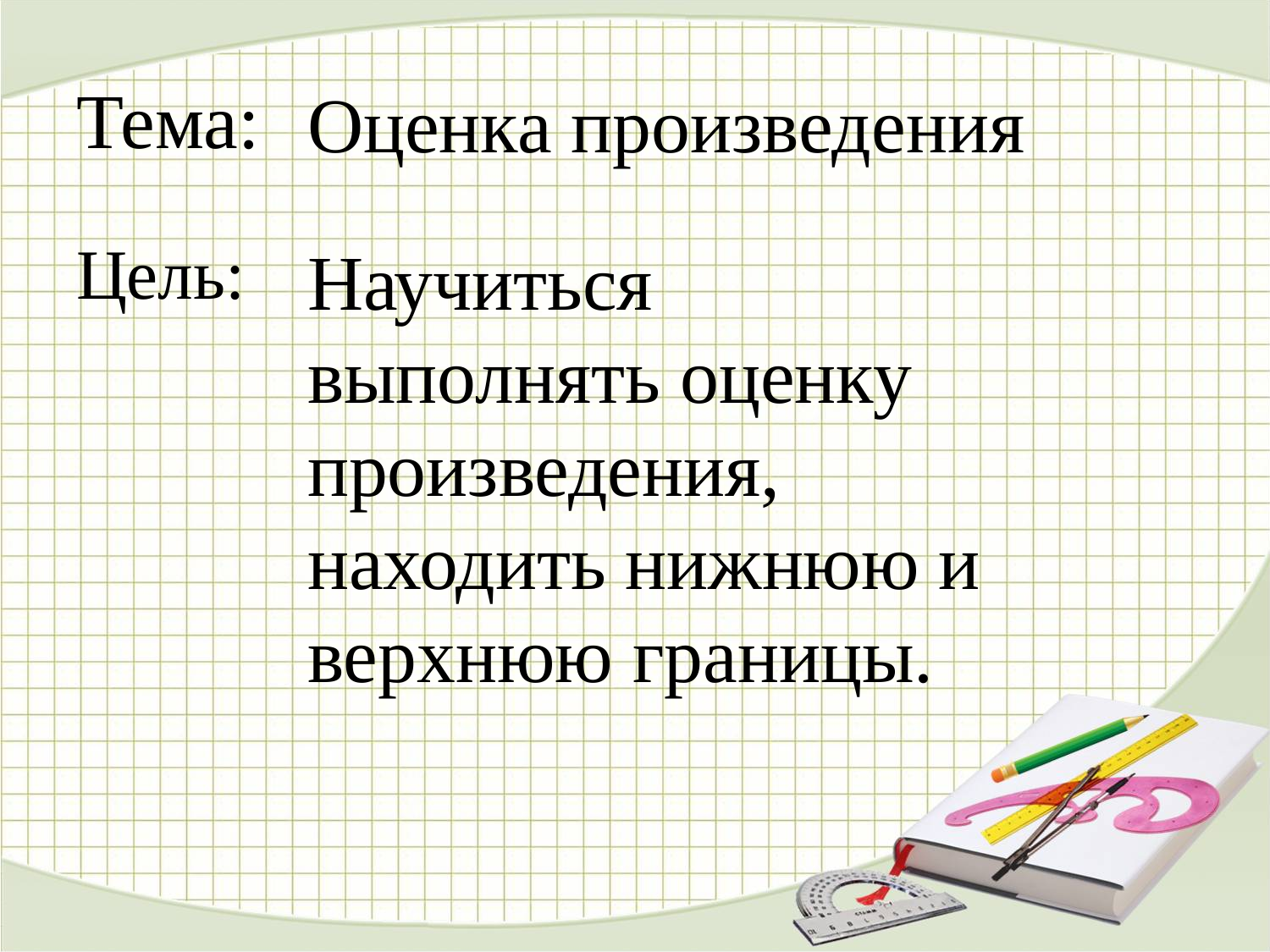

# Тема:
Оценка произведения
Цель:
Научиться выполнять оценку произведения, находить нижнюю и верхнюю границы.